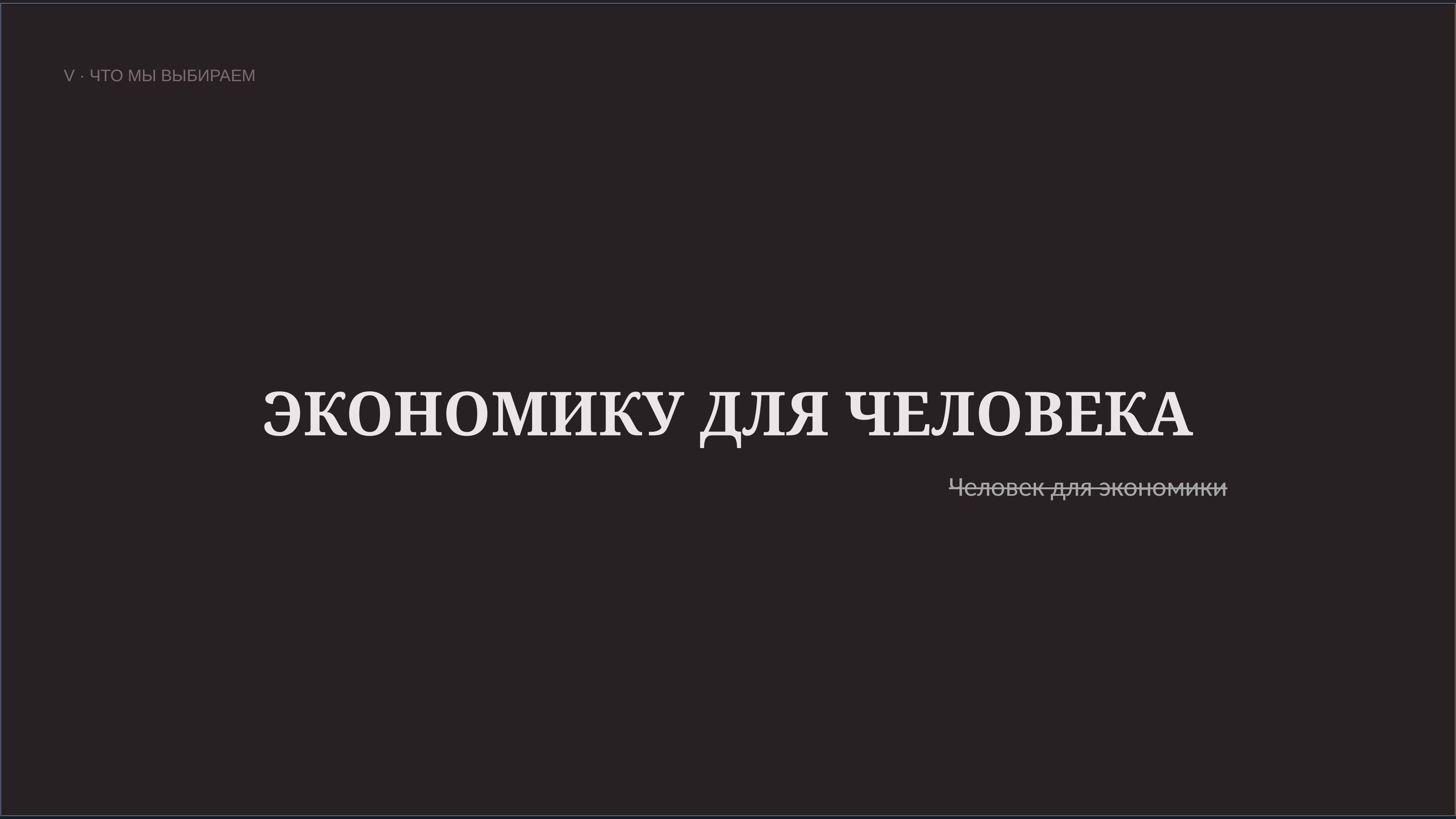

V · ЧТО МЫ ВЫБИРАЕМ
ЭКОНОМИКУ ДЛЯ ЧЕЛОВЕКА
Человек для экономики